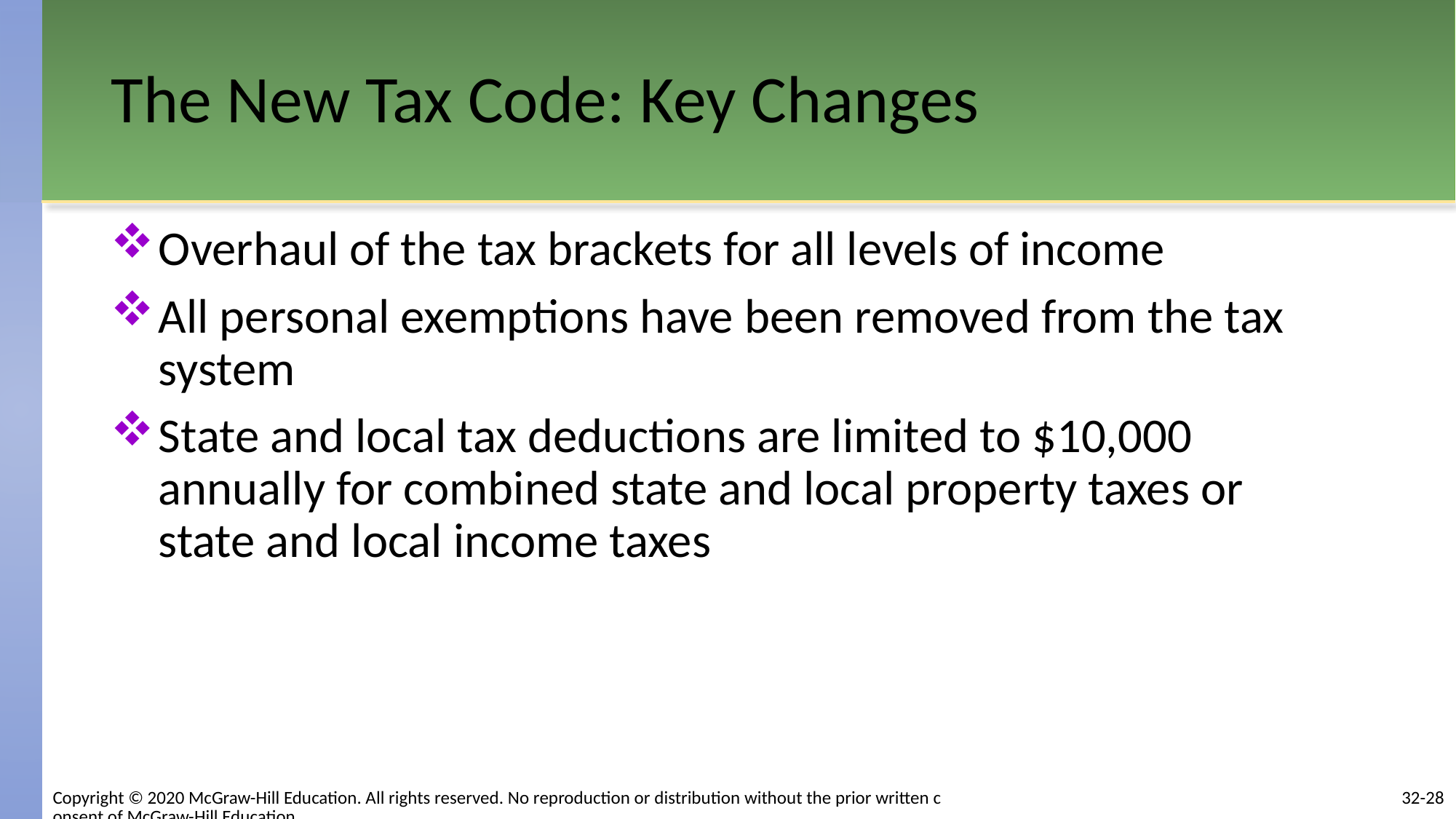

# The New Tax Code: Key Changes
Overhaul of the tax brackets for all levels of income
All personal exemptions have been removed from the tax system
State and local tax deductions are limited to $10,000 annually for combined state and local property taxes or state and local income taxes
32-28
Copyright © 2020 McGraw-Hill Education. All rights reserved. No reproduction or distribution without the prior written consent of McGraw-Hill Education.